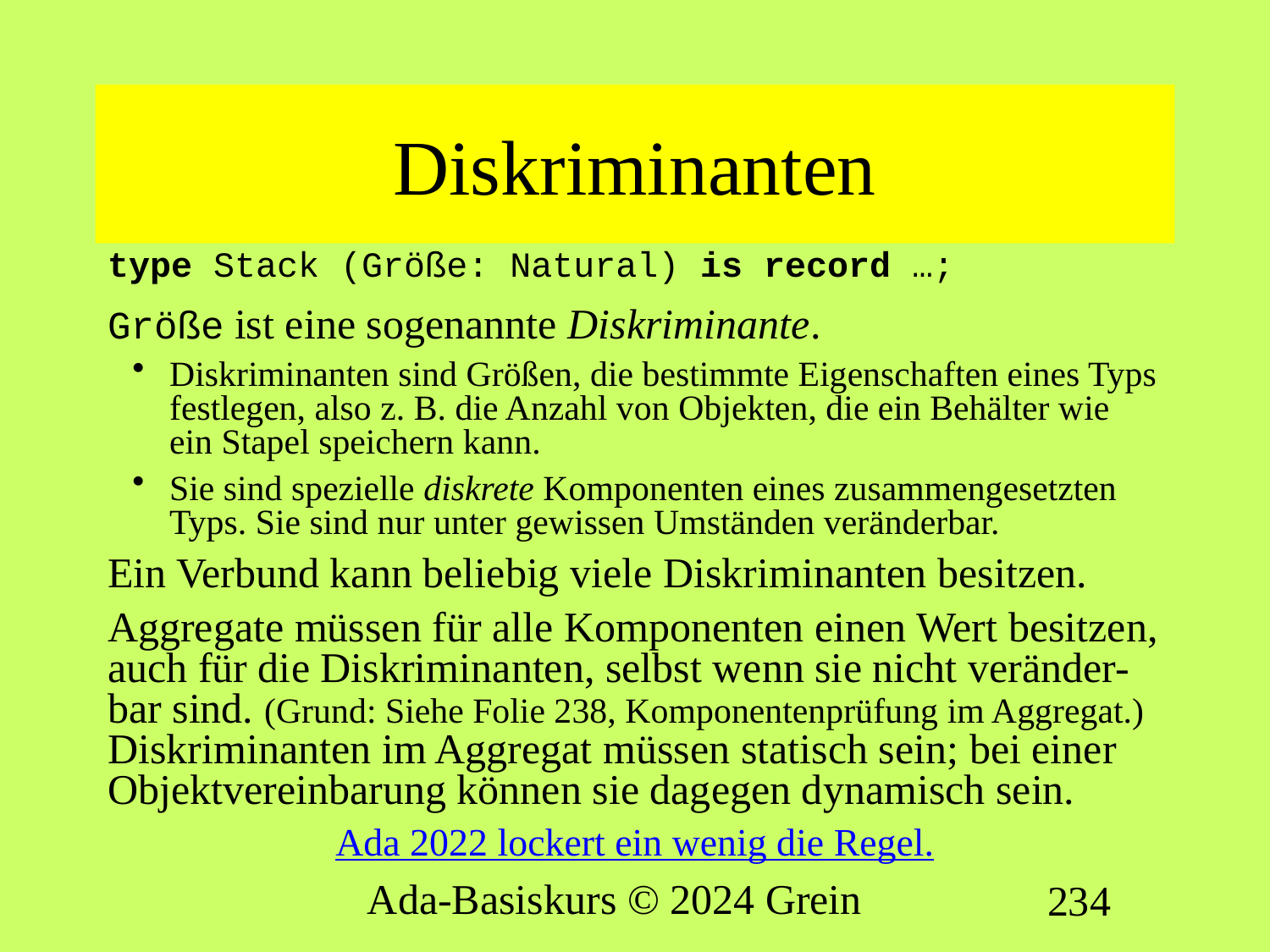

# Diskriminanten
type Stack (Größe: Natural) is record …;

Größe ist eine sogenannte Diskriminante.
Diskriminanten sind Größen, die bestimmte Eigenschaften eines Typs festlegen, also z. B. die Anzahl von Objekten, die ein Behälter wie ein Stapel speichern kann.
Sie sind spezielle diskrete Komponenten eines zusammengesetzten Typs. Sie sind nur unter gewissen Umständen veränderbar.
Ein Verbund kann beliebig viele Diskriminanten besitzen.
Aggregate müssen für alle Komponenten einen Wert besitzen, auch für die Diskriminanten, selbst wenn sie nicht veränder-bar sind. (Grund: Siehe Folie 238, Komponentenprüfung im Aggregat.) Diskriminanten im Aggregat müssen statisch sein; bei einer Objektvereinbarung können sie dagegen dynamisch sein.
Ada 2022 lockert ein wenig die Regel.
Ada-Basiskurs © 2024 Grein
234